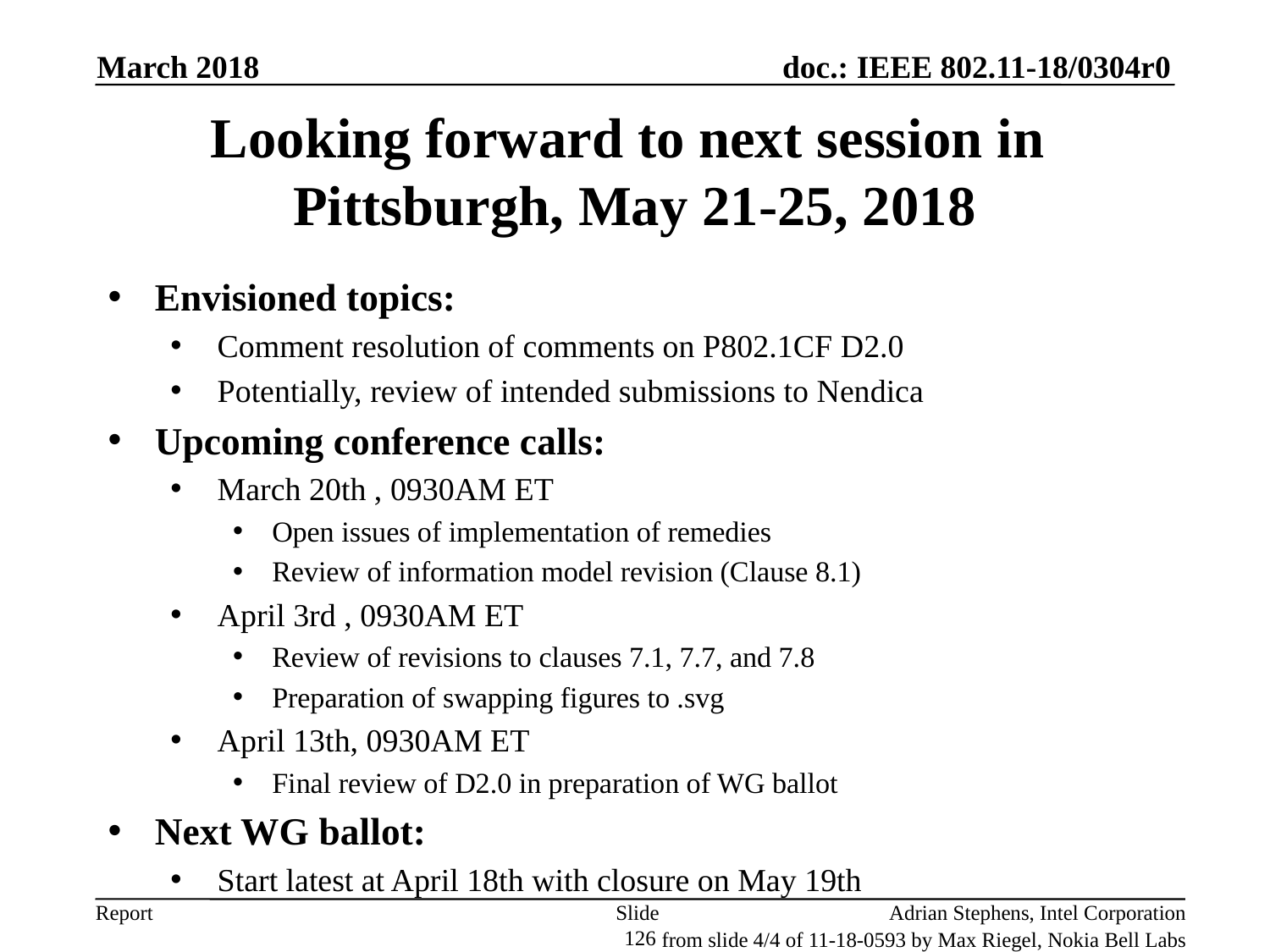

March 2018
# Looking forward to next session in Pittsburgh, May 21-25, 2018
Envisioned topics:
Comment resolution of comments on P802.1CF D2.0
Potentially, review of intended submissions to Nendica
Upcoming conference calls:
March 20th , 0930AM ET
Open issues of implementation of remedies
Review of information model revision (Clause 8.1)
April 3rd , 0930AM ET
Review of revisions to clauses 7.1, 7.7, and 7.8
Preparation of swapping figures to .svg
April 13th, 0930AM ET
Final review of D2.0 in preparation of WG ballot
Next WG ballot:
Start latest at April 18th with closure on May 19th
Slide 126
Adrian Stephens, Intel Corporation
from slide 4/4 of 11-18-0593 by Max Riegel, Nokia Bell Labs